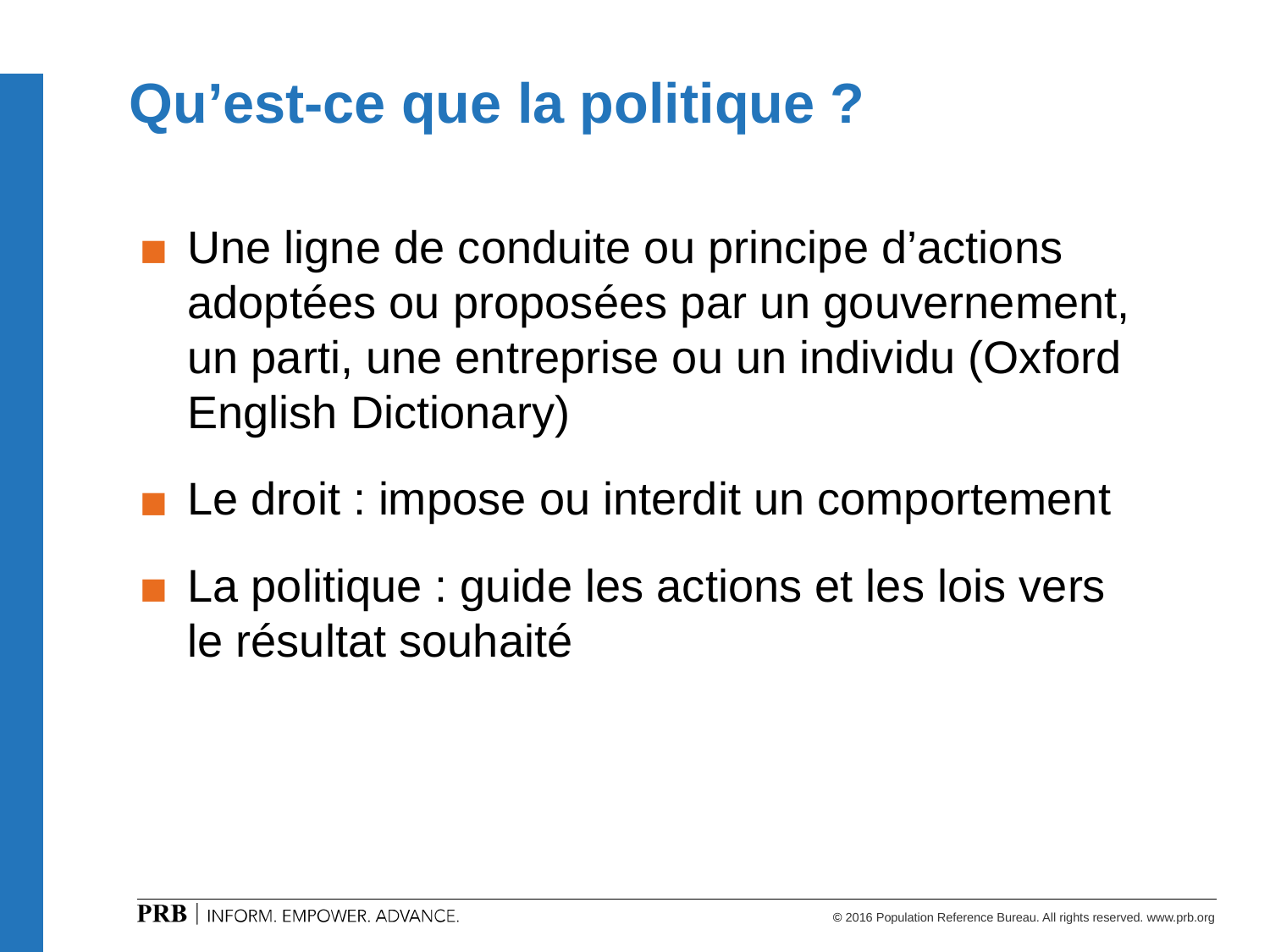

Qu’est-ce que la politique ?
Une ligne de conduite ou principe d’actions adoptées ou proposées par un gouvernement, un parti, une entreprise ou un individu (Oxford English Dictionary)
Le droit : impose ou interdit un comportement
La politique : guide les actions et les lois vers le résultat souhaité